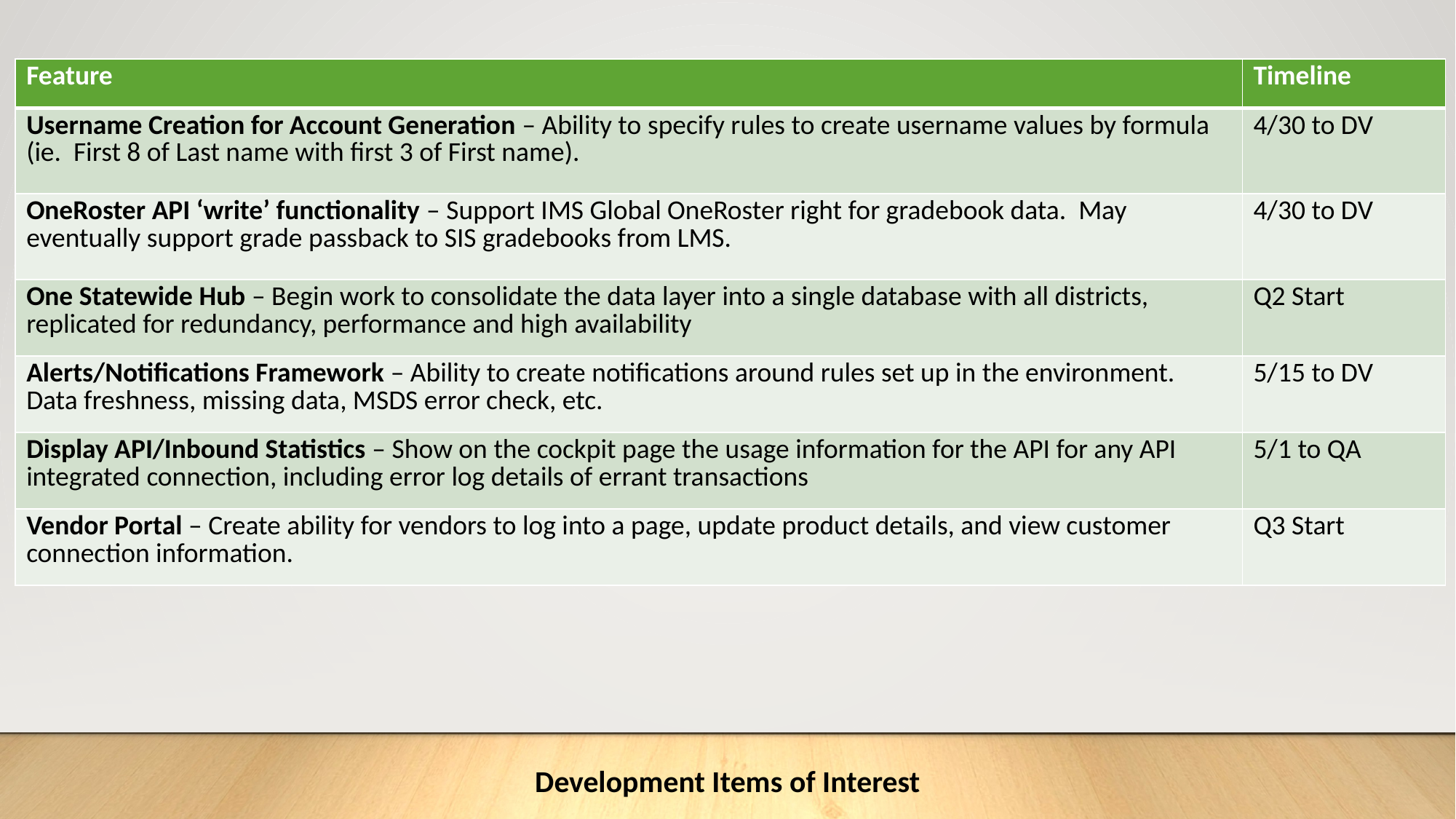

| Feature | Timeline |
| --- | --- |
| Username Creation for Account Generation – Ability to specify rules to create username values by formula (ie. First 8 of Last name with first 3 of First name). | 4/30 to DV |
| OneRoster API ‘write’ functionality – Support IMS Global OneRoster right for gradebook data. May eventually support grade passback to SIS gradebooks from LMS. | 4/30 to DV |
| One Statewide Hub – Begin work to consolidate the data layer into a single database with all districts, replicated for redundancy, performance and high availability | Q2 Start |
| Alerts/Notifications Framework – Ability to create notifications around rules set up in the environment. Data freshness, missing data, MSDS error check, etc. | 5/15 to DV |
| Display API/Inbound Statistics – Show on the cockpit page the usage information for the API for any API integrated connection, including error log details of errant transactions | 5/1 to QA |
| Vendor Portal – Create ability for vendors to log into a page, update product details, and view customer connection information. | Q3 Start |
Development Items of Interest